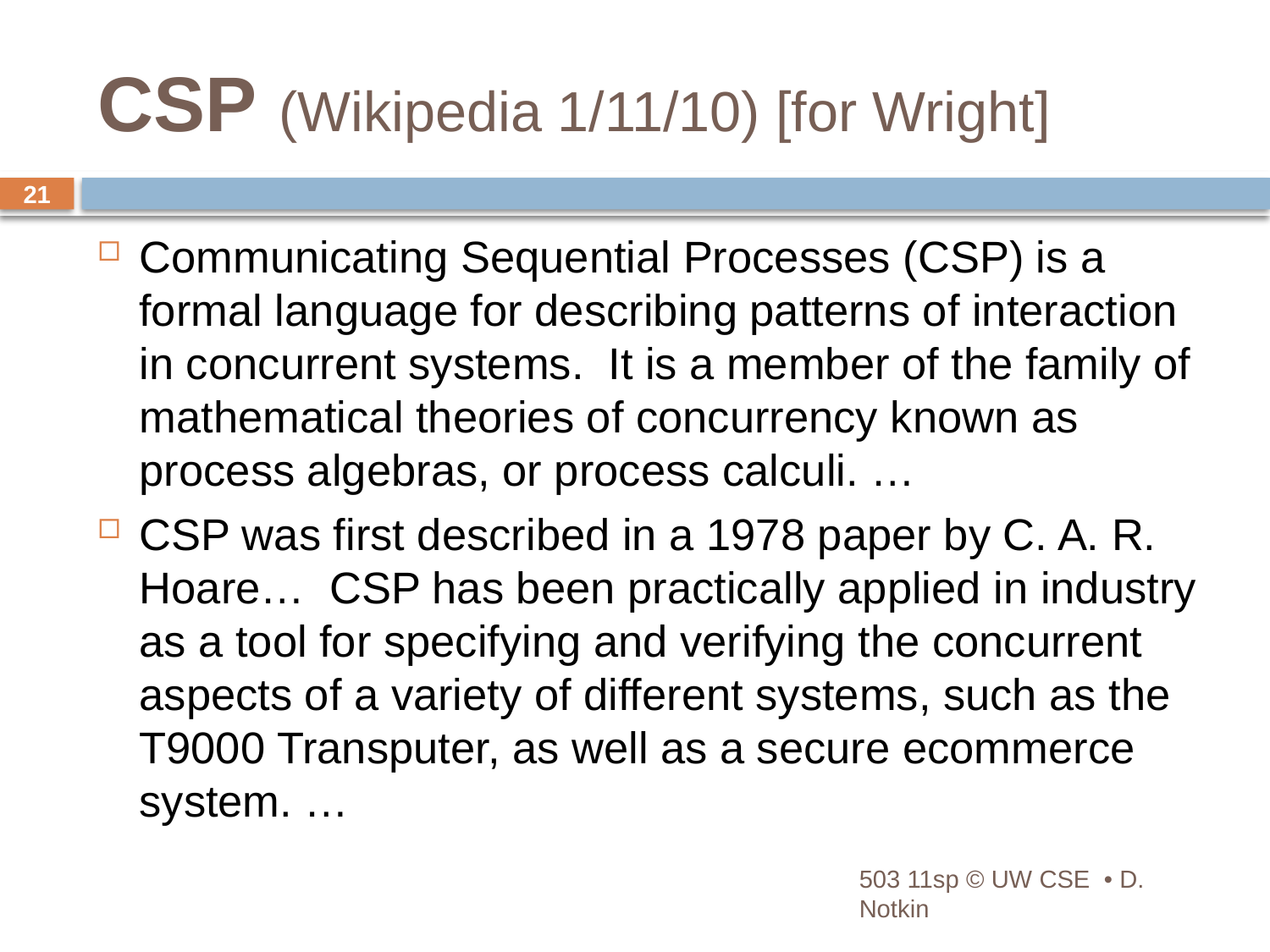

# CSP (Wikipedia 1/11/10) [for Wright]
21
Communicating Sequential Processes (CSP) is a formal language for describing patterns of interaction in concurrent systems.  It is a member of the family of mathematical theories of concurrency known as process algebras, or process calculi. …
CSP was first described in a 1978 paper by C. A. R. Hoare…  CSP has been practically applied in industry as a tool for specifying and verifying the concurrent aspects of a variety of different systems, such as the T9000 Transputer, as well as a secure ecommerce system. …
503 11sp © UW CSE  • D. Notkin